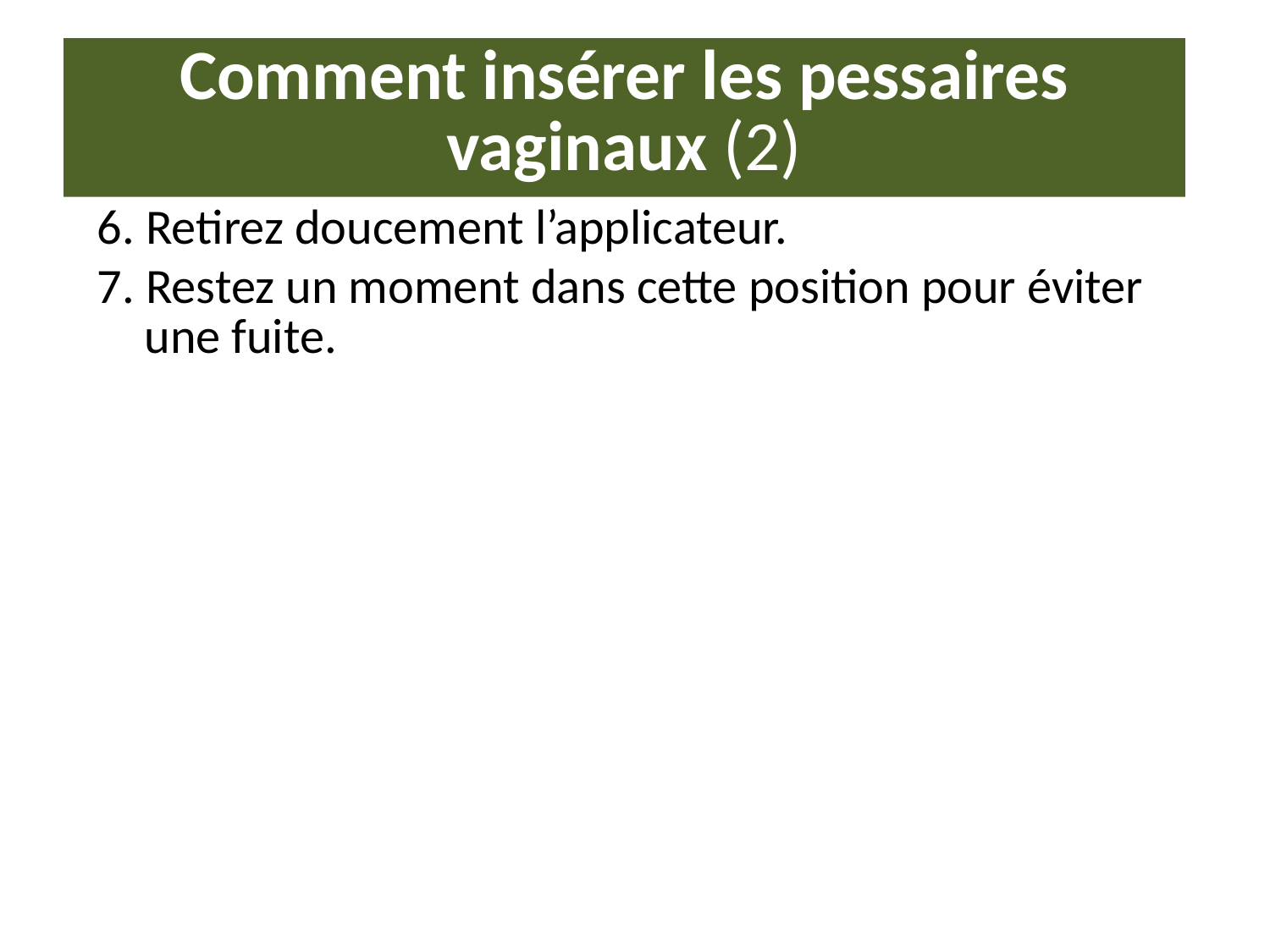

# Comment insérer les pessaires vaginaux (2)
6. Retirez doucement l’applicateur.
7. Restez un moment dans cette position pour éviter une fuite.